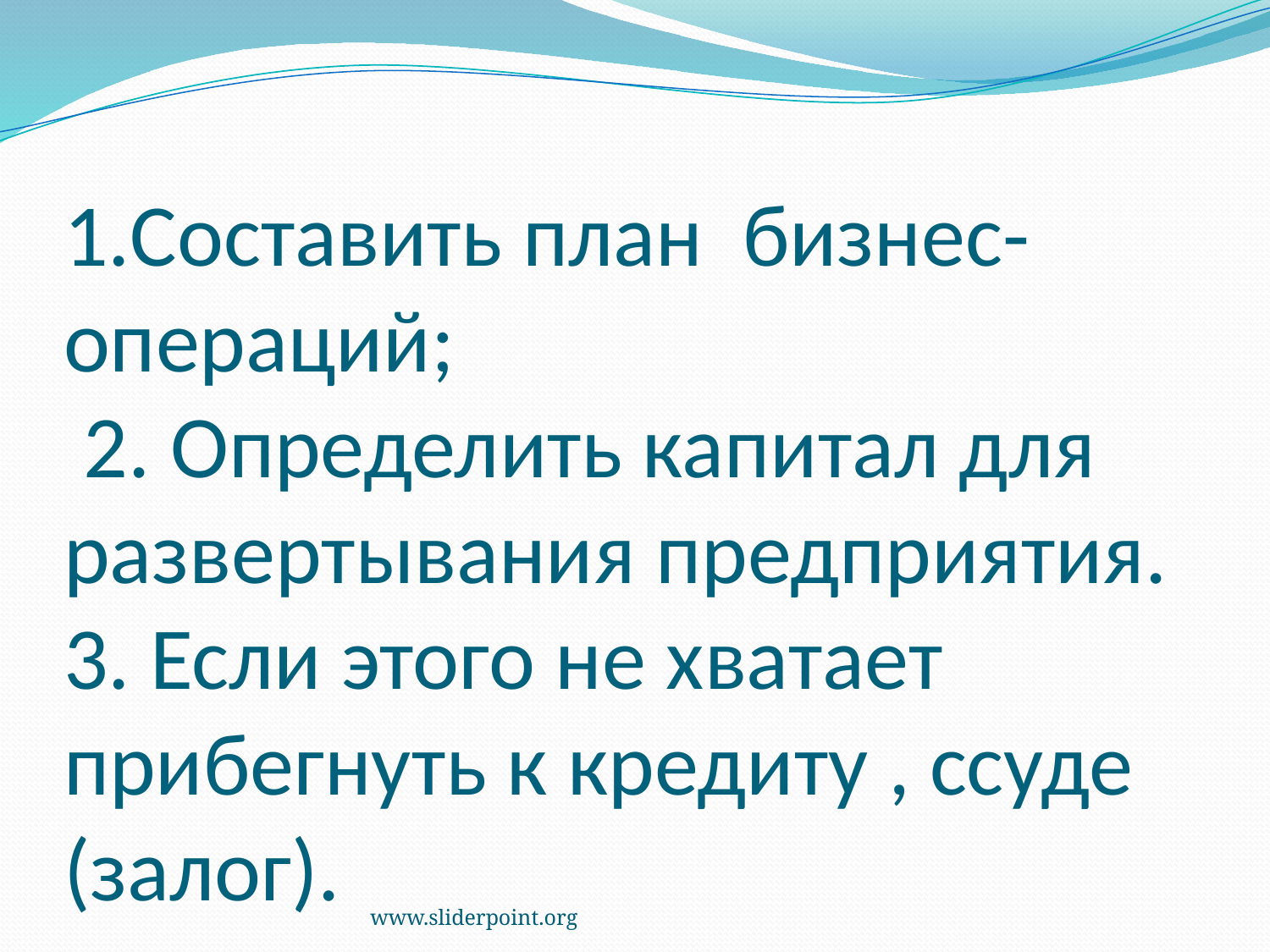

# 1.Составить план  бизнес- операций; 2. Определить капитал для развертывания предприятия. 3. Если этого не хватает  прибегнуть к кредиту , ссуде (залог).
www.sliderpoint.org